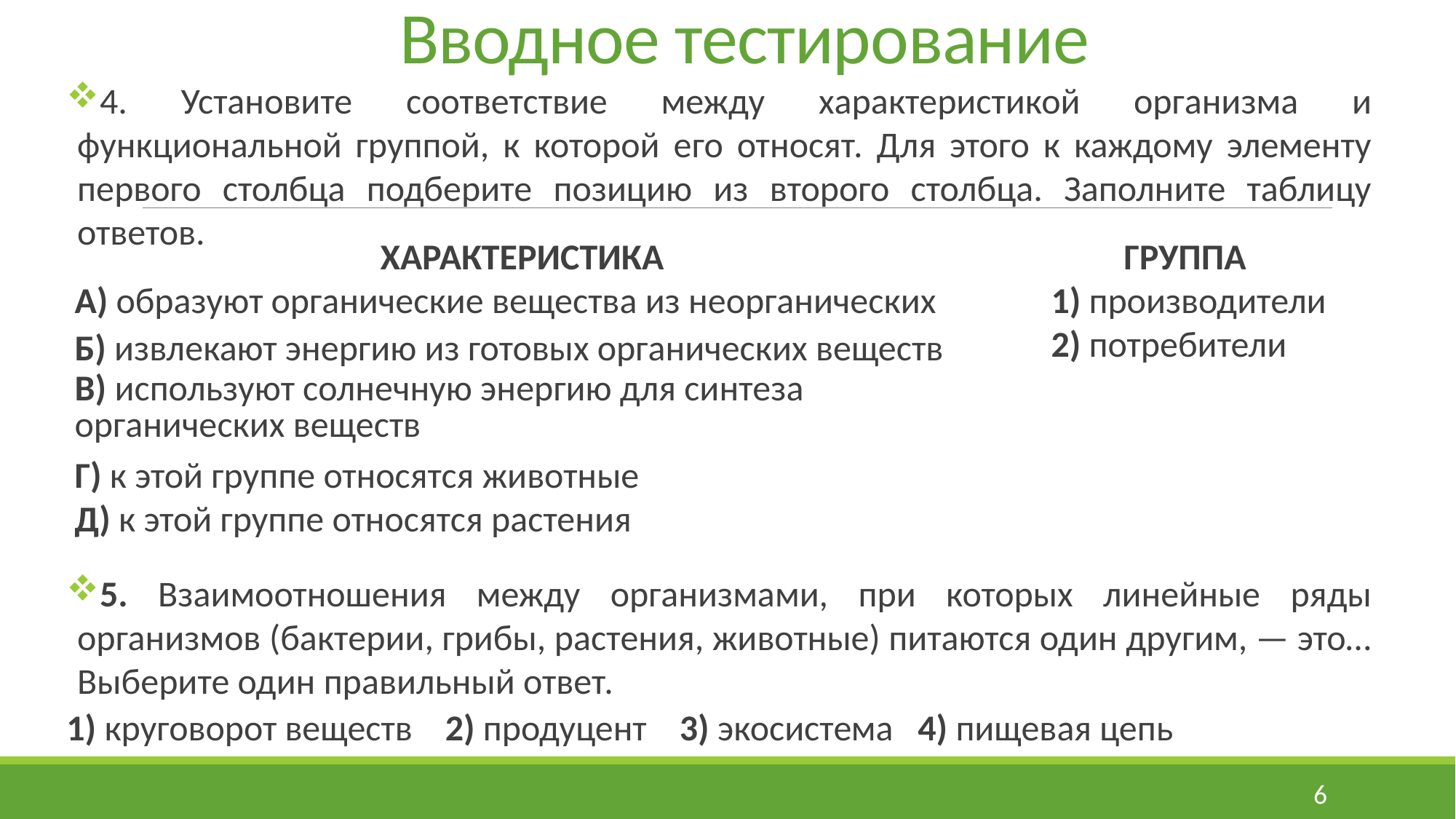

# Вводное тестирование
4. Установите соответствие между характеристикой организма и функциональной группой, к которой его относят. Для этого к каждому элементу первого столбца подберите позицию из второго столбца. Заполните таблицу ответов.
| ХАРАКТЕРИСТИКА | ГРУППА |
| --- | --- |
| A) образуют органические вещества из неорганических | 1) производители |
| Б) извлекают энергию из готовых органических веществ | 2) потребители |
| В) используют солнечную энергию для синтеза органических веществ |  |
| Г) к этой группе относятся животные |  |
| Д) к этой группе относятся растения |  |
5. Взаимоотношения между организмами, при которых линейные ряды организмов (бактерии, грибы, растения, животные) питаются один другим, — это… Выберите один правильный ответ.
1) круговорот веществ    2) продуцент    3) экосистема   4) пищевая цепь
6